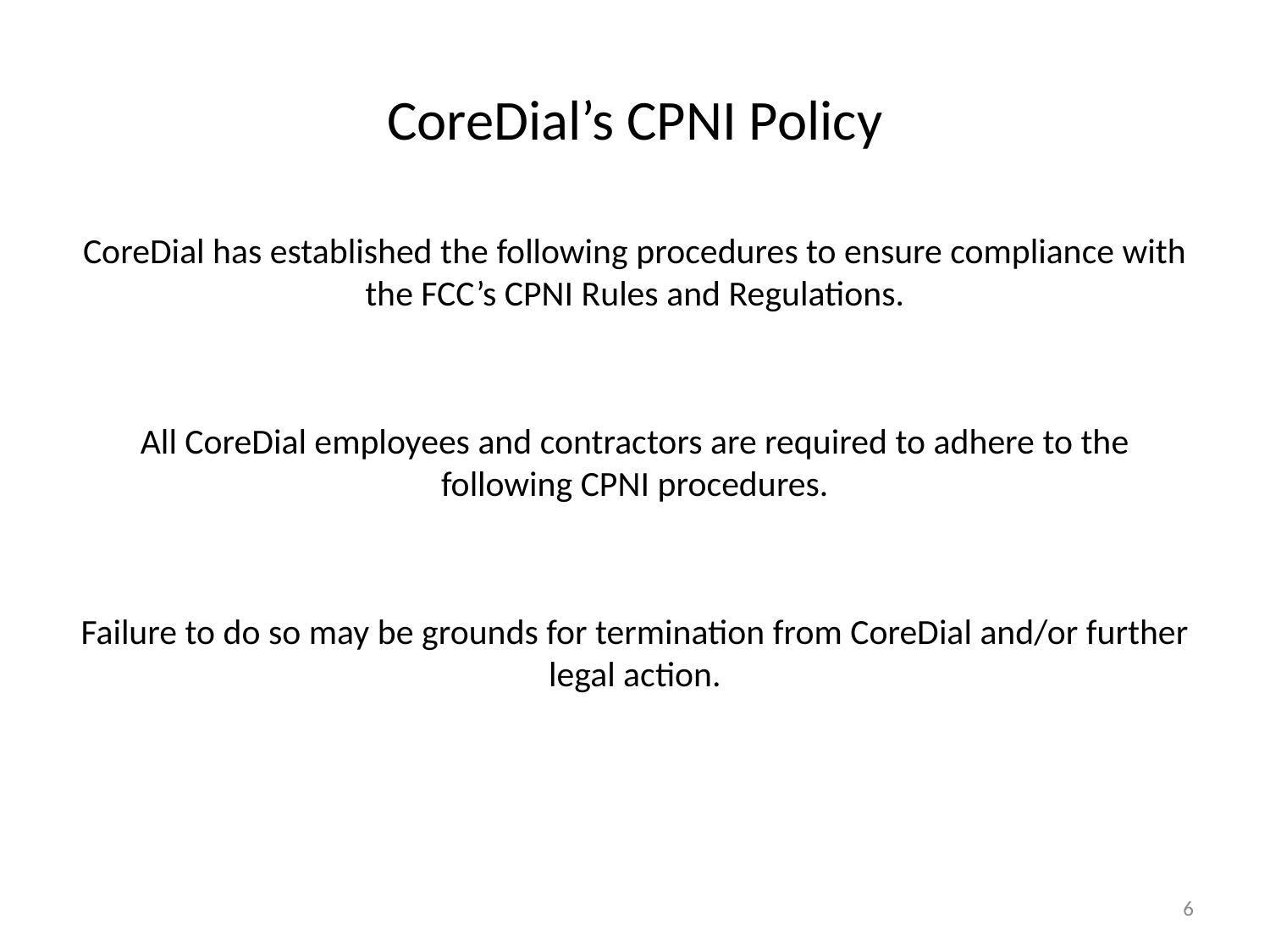

# CoreDial’s CPNI Policy
CoreDial has established the following procedures to ensure compliance with the FCC’s CPNI Rules and Regulations.

All CoreDial employees and contractors are required to adhere to the following CPNI procedures.

Failure to do so may be grounds for termination from CoreDial and/or further legal action.
6